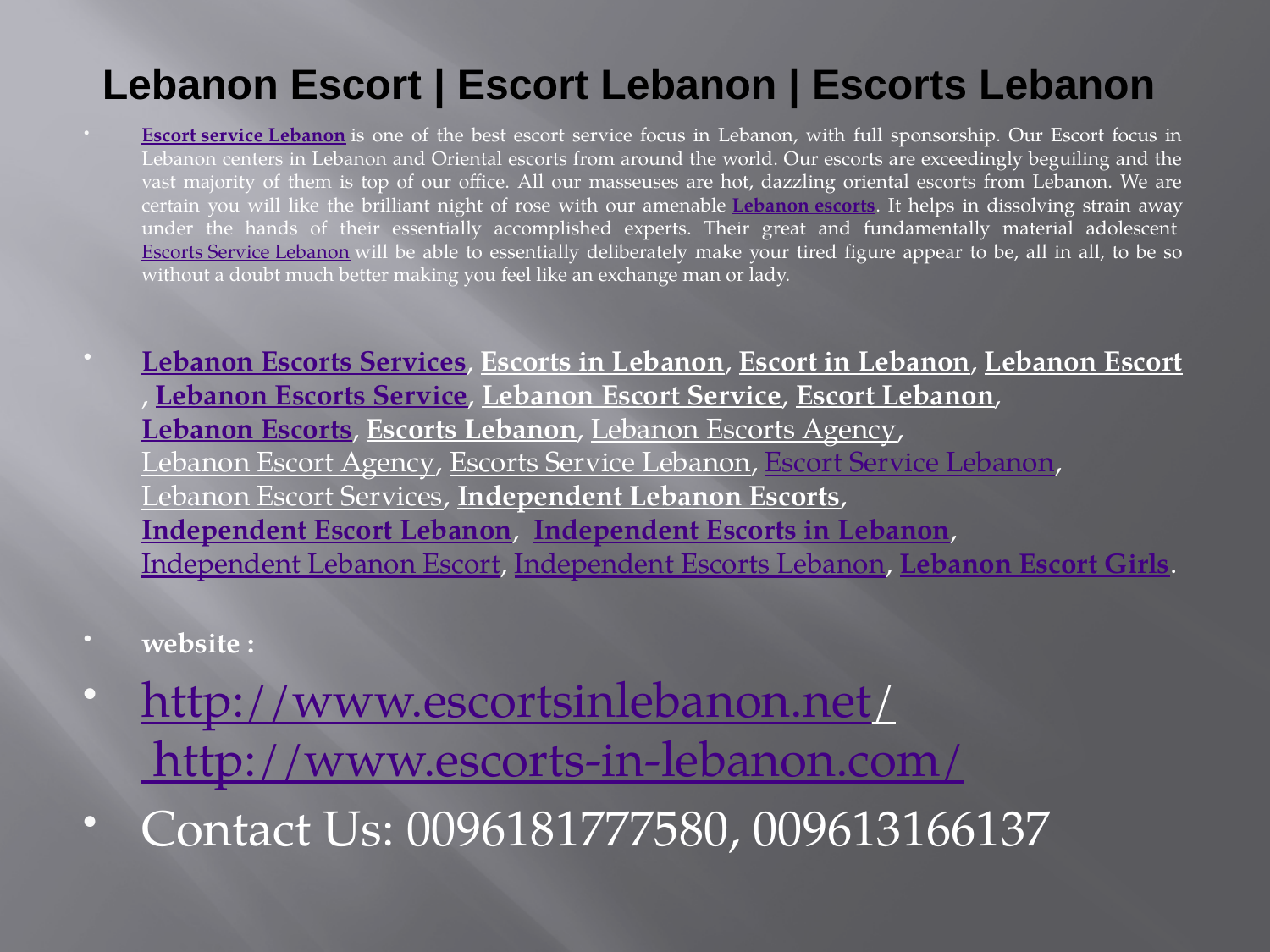

# Lebanon Escort | Escort Lebanon | Escorts Lebanon
Escort service Lebanon is one of the best escort service focus in Lebanon, with full sponsorship. Our Escort focus in Lebanon centers in Lebanon and Oriental escorts from around the world. Our escorts are exceedingly beguiling and the vast majority of them is top of our office. All our masseuses are hot, dazzling oriental escorts from Lebanon. We are certain you will like the brilliant night of rose with our amenable Lebanon escorts. It helps in dissolving strain away under the hands of their essentially accomplished experts. Their great and fundamentally material adolescent Escorts Service Lebanon will be able to essentially deliberately make your tired figure appear to be, all in all, to be so without a doubt much better making you feel like an exchange man or lady.

Lebanon Escorts Services, Escorts in Lebanon, Escort in Lebanon, Lebanon Escort, Lebanon Escorts Service, Lebanon Escort Service, Escort Lebanon, Lebanon Escorts, Escorts Lebanon, Lebanon Escorts Agency, Lebanon Escort Agency, Escorts Service Lebanon, Escort Service Lebanon, Lebanon Escort Services, Independent Lebanon Escorts, Independent Escort Lebanon,  Independent Escorts in Lebanon, Independent Lebanon Escort, Independent Escorts Lebanon, Lebanon Escort Girls.

website :
http://www.escortsinlebanon.net/
 http://www.escorts-in-lebanon.com/
Contact Us: 0096181777580, 009613166137